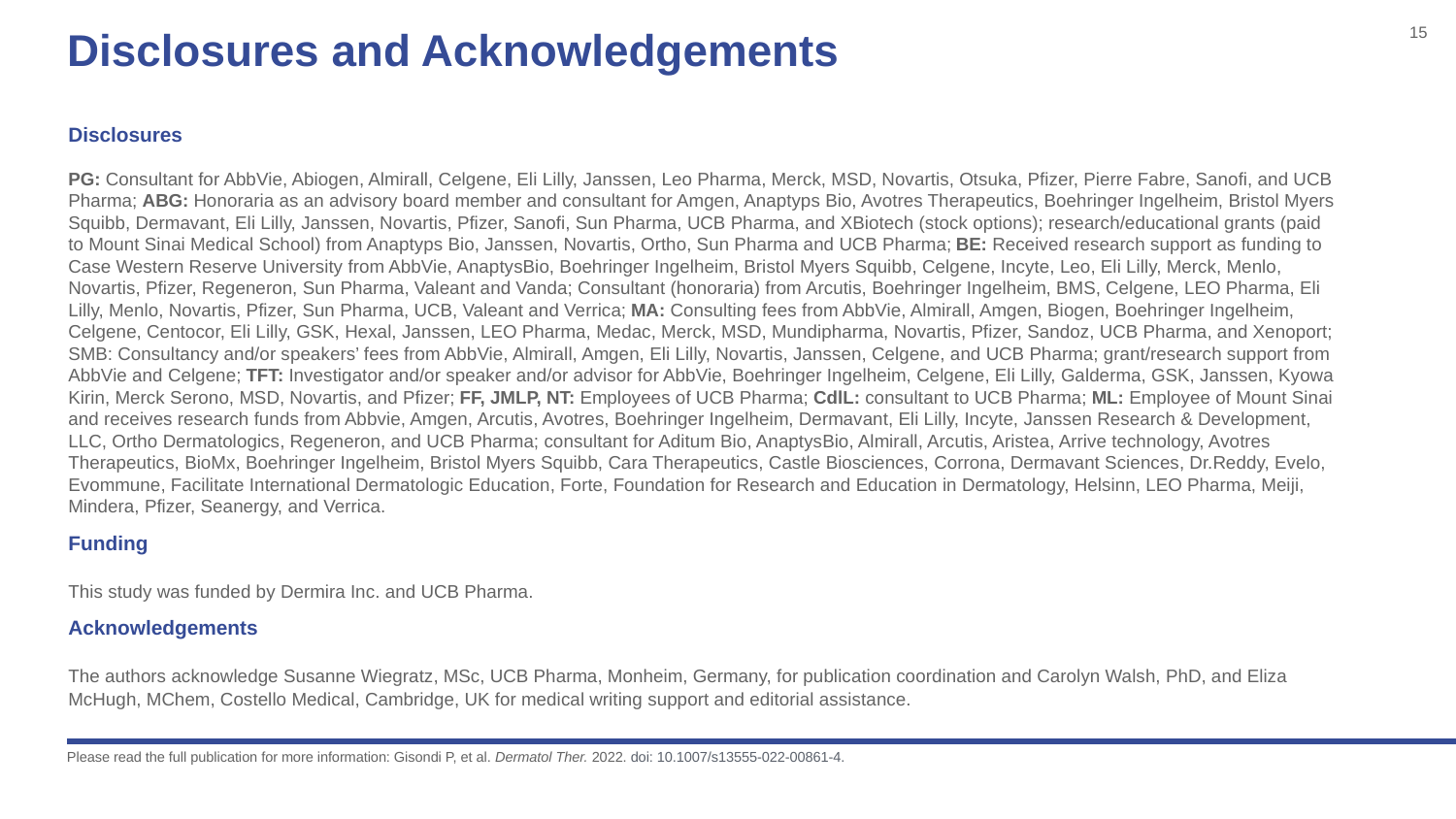

# Disclosures and Acknowledgements
15
Disclosures
PG: Consultant for AbbVie, Abiogen, Almirall, Celgene, Eli Lilly, Janssen, Leo Pharma, Merck, MSD, Novartis, Otsuka, Pfizer, Pierre Fabre, Sanofi, and UCB Pharma; ABG: Honoraria as an advisory board member and consultant for Amgen, Anaptyps Bio, Avotres Therapeutics, Boehringer Ingelheim, Bristol Myers Squibb, Dermavant, Eli Lilly, Janssen, Novartis, Pfizer, Sanofi, Sun Pharma, UCB Pharma, and XBiotech (stock options); research/educational grants (paid to Mount Sinai Medical School) from Anaptyps Bio, Janssen, Novartis, Ortho, Sun Pharma and UCB Pharma; BE: Received research support as funding to Case Western Reserve University from AbbVie, AnaptysBio, Boehringer Ingelheim, Bristol Myers Squibb, Celgene, Incyte, Leo, Eli Lilly, Merck, Menlo, Novartis, Pfizer, Regeneron, Sun Pharma, Valeant and Vanda; Consultant (honoraria) from Arcutis, Boehringer Ingelheim, BMS, Celgene, LEO Pharma, Eli Lilly, Menlo, Novartis, Pfizer, Sun Pharma, UCB, Valeant and Verrica; MA: Consulting fees from AbbVie, Almirall, Amgen, Biogen, Boehringer Ingelheim, Celgene, Centocor, Eli Lilly, GSK, Hexal, Janssen, LEO Pharma, Medac, Merck, MSD, Mundipharma, Novartis, Pfizer, Sandoz, UCB Pharma, and Xenoport; SMB: Consultancy and/or speakers’ fees from AbbVie, Almirall, Amgen, Eli Lilly, Novartis, Janssen, Celgene, and UCB Pharma; grant/research support from AbbVie and Celgene; TFT: Investigator and/or speaker and/or advisor for AbbVie, Boehringer Ingelheim, Celgene, Eli Lilly, Galderma, GSK, Janssen, Kyowa Kirin, Merck Serono, MSD, Novartis, and Pfizer; FF, JMLP, NT: Employees of UCB Pharma; CdlL: consultant to UCB Pharma; ML: Employee of Mount Sinai and receives research funds from Abbvie, Amgen, Arcutis, Avotres, Boehringer Ingelheim, Dermavant, Eli Lilly, Incyte, Janssen Research & Development, LLC, Ortho Dermatologics, Regeneron, and UCB Pharma; consultant for Aditum Bio, AnaptysBio, Almirall, Arcutis, Aristea, Arrive technology, Avotres Therapeutics, BioMx, Boehringer Ingelheim, Bristol Myers Squibb, Cara Therapeutics, Castle Biosciences, Corrona, Dermavant Sciences, Dr.Reddy, Evelo, Evommune, Facilitate International Dermatologic Education, Forte, Foundation for Research and Education in Dermatology, Helsinn, LEO Pharma, Meiji, Mindera, Pfizer, Seanergy, and Verrica.
Funding
This study was funded by Dermira Inc. and UCB Pharma.
Acknowledgements
The authors acknowledge Susanne Wiegratz, MSc, UCB Pharma, Monheim, Germany, for publication coordination and Carolyn Walsh, PhD, and Eliza McHugh, MChem, Costello Medical, Cambridge, UK for medical writing support and editorial assistance.

Please read the full publication for more information: Gisondi P, et al. Dermatol Ther. 2022. doi: 10.1007/s13555-022-00861-4.